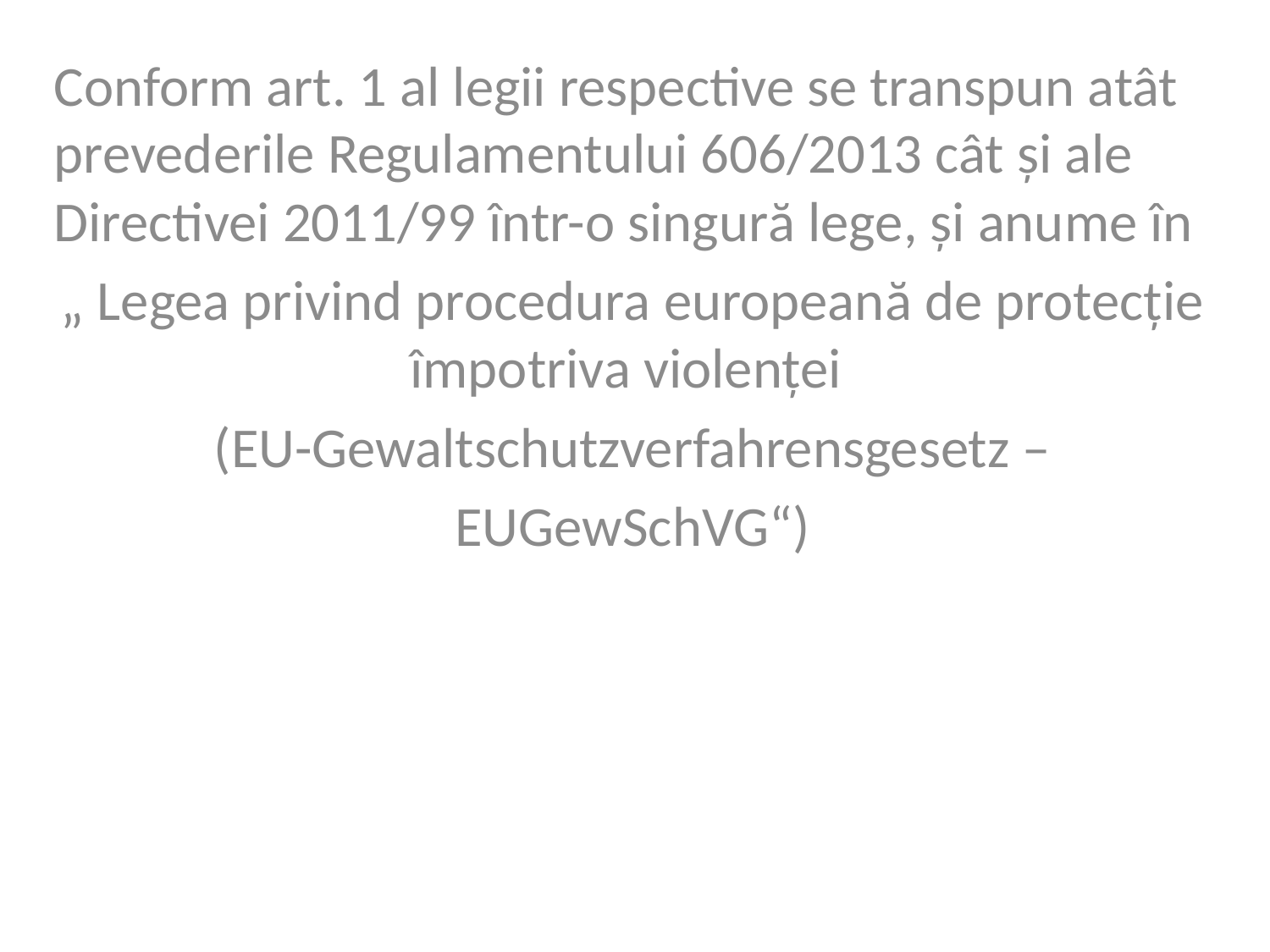

Conform art. 1 al legii respective se transpun atât prevederile Regulamentului 606/2013 cât și ale Directivei 2011/99 într-o singură lege, și anume în
„ Legea privind procedura europeană de protecție împotriva violenței
(EU-Gewaltschutzverfahrensgesetz –
EUGewSchVG“)